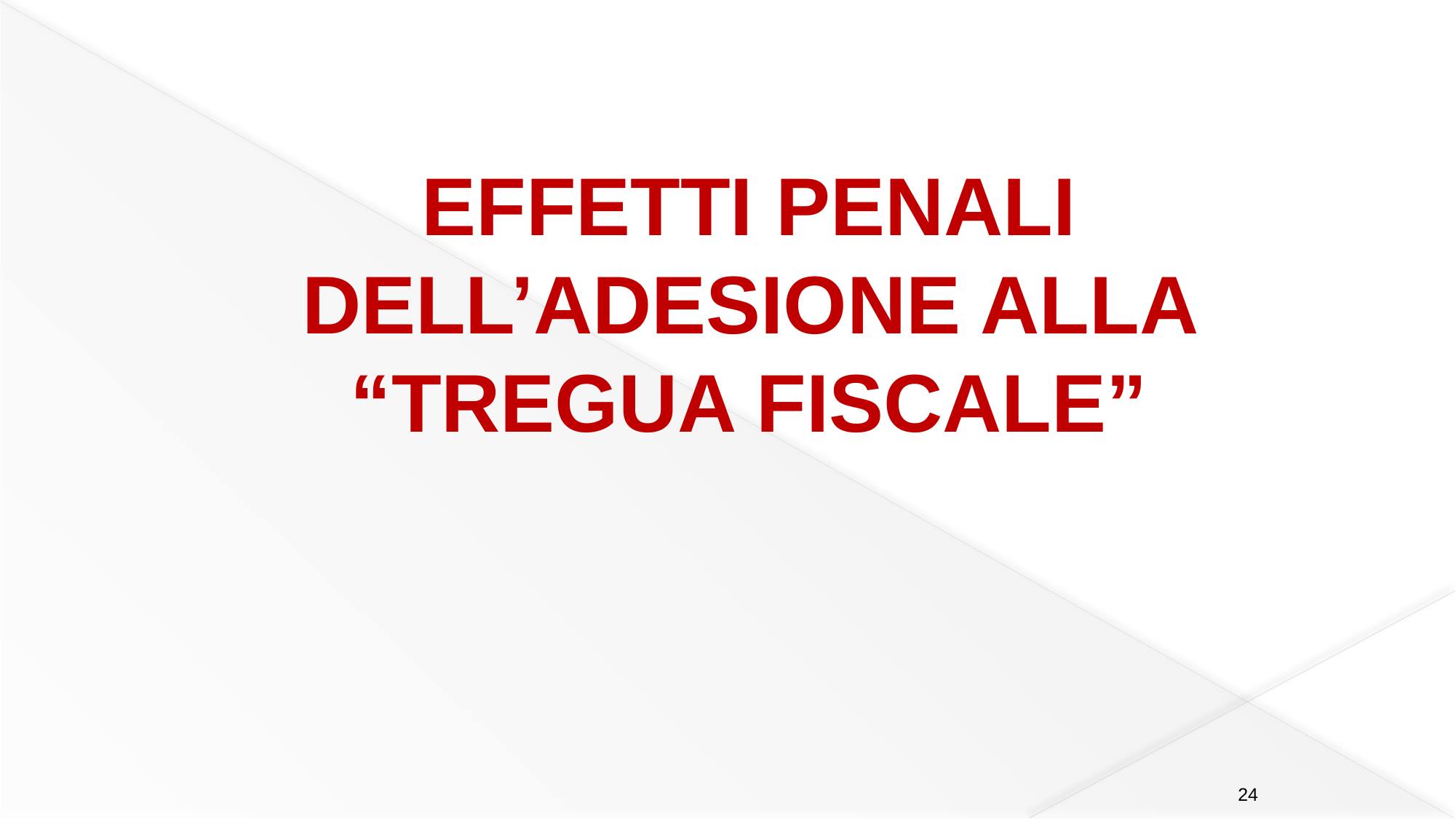

EFFETTI PENALI DELL’ADESIONE ALLA “TREGUA FISCALE”

24